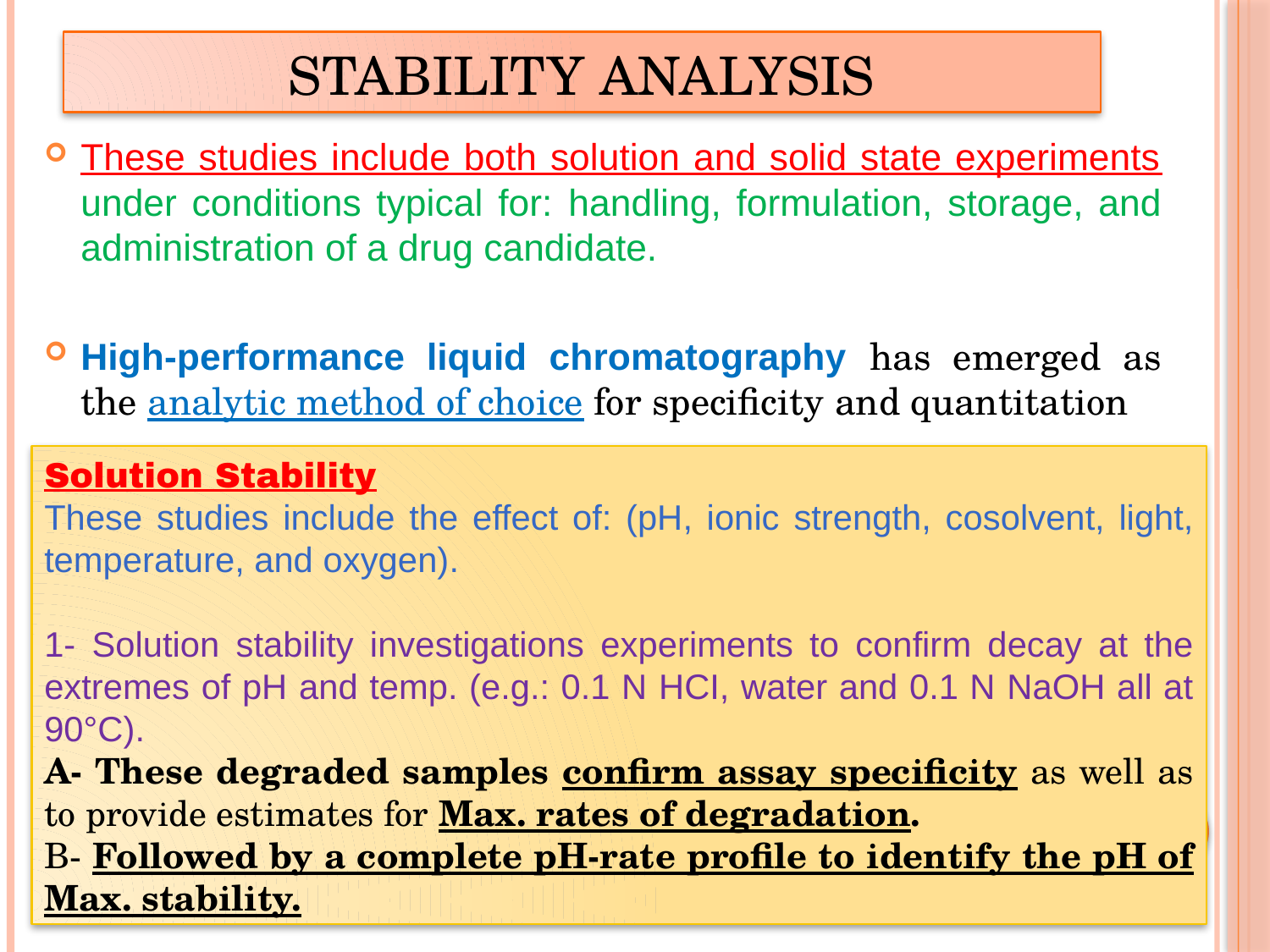

# Stability Analysis
These studies include both solution and solid state experiments under conditions typical for: handling, formulation, storage, and administration of a drug candidate.

High-performance liquid chromatography has emerged as the analytic method of choice for specificity and quantitation
Solution Stability
These studies include the effect of: (pH, ionic strength, cosolvent, light, temperature, and oxygen).

1- Solution stability investigations experiments to confirm decay at the extremes of pH and temp. (e.g.: 0.1 N HCI, water and 0.1 N NaOH all at 90°C).
A- These degraded samples confirm assay specificity as well as to provide estimates for Max. rates of degradation.
B- Followed by a complete pH-rate profile to identify the pH of Max. stability.